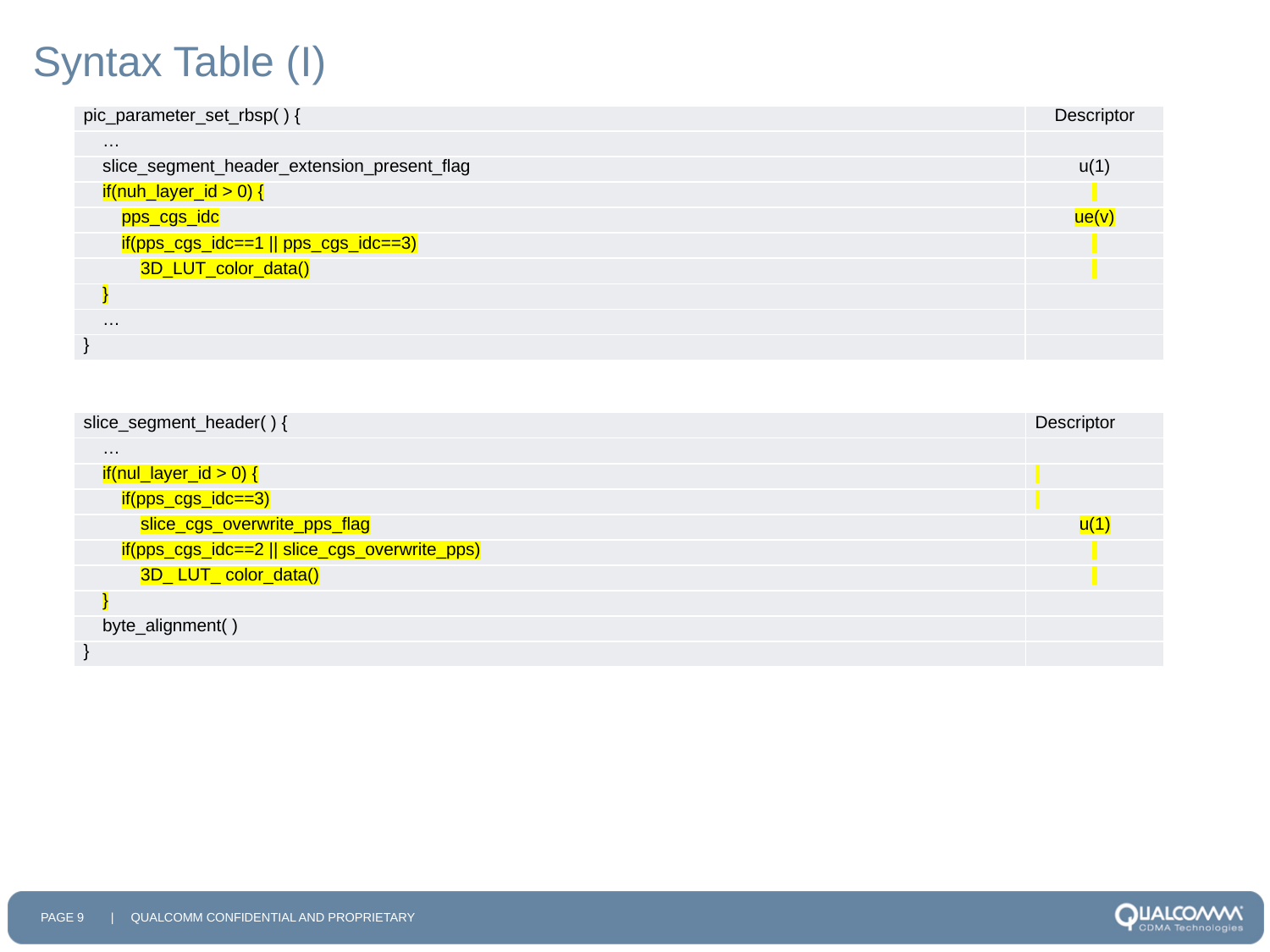

# Syntax Table (I)
| pic\_parameter\_set\_rbsp( ) { | Descriptor |
| --- | --- |
| … |  |
| slice\_segment\_header\_extension\_present\_flag | u(1) |
| if(nuh\_layer\_id > 0) { |  |
| pps\_cgs\_idc | ue(v) |
| if(pps\_cgs\_idc==1 || pps\_cgs\_idc==3) |  |
| 3D\_LUT\_color\_data() |  |
| } |  |
| … |  |
| } |  |
| slice\_segment\_header( ) { | Descriptor |
| --- | --- |
| … |  |
| if(nul\_layer\_id > 0) { |  |
| if(pps\_cgs\_idc==3) |  |
| slice\_cgs\_overwrite\_pps\_flag | u(1) |
| if(pps\_cgs\_idc==2 || slice\_cgs\_overwrite\_pps) |  |
| 3D\_ LUT\_ color\_data() |  |
| } |  |
| byte\_alignment( ) |  |
| } |  |